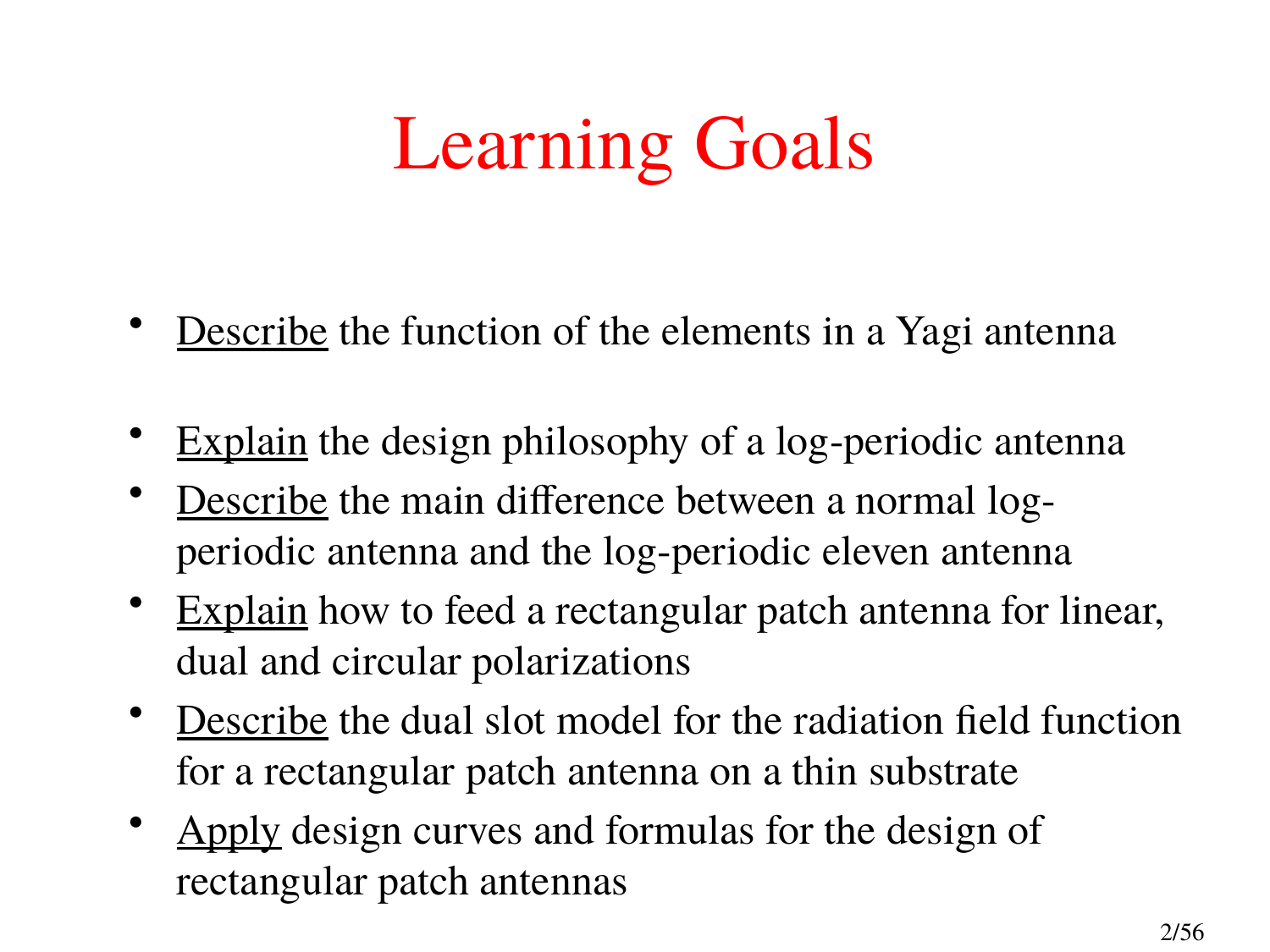

# Learning Goals
Describe the function of the elements in a Yagi antenna
Explain the design philosophy of a log-periodic antenna
Describe the main difference between a normal log-periodic antenna and the log-periodic eleven antenna
Explain how to feed a rectangular patch antenna for linear, dual and circular polarizations
Describe the dual slot model for the radiation field function for a rectangular patch antenna on a thin substrate
Apply design curves and formulas for the design of rectangular patch antennas